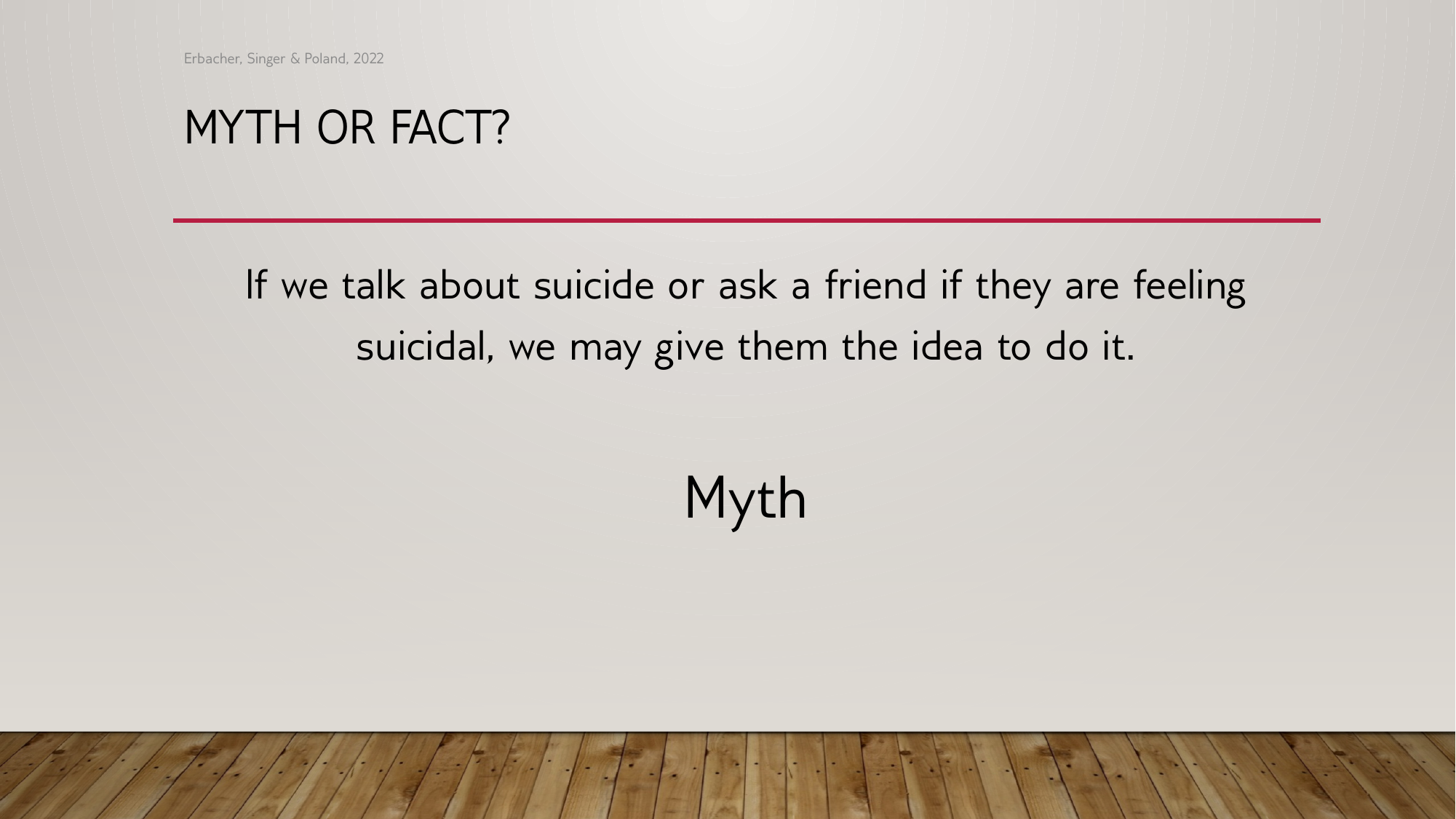

Erbacher, Singer & Poland, 2022
# Myth or Fact?
If we talk about suicide or ask a friend if they are feeling suicidal, we may give them the idea to do it.

Myth